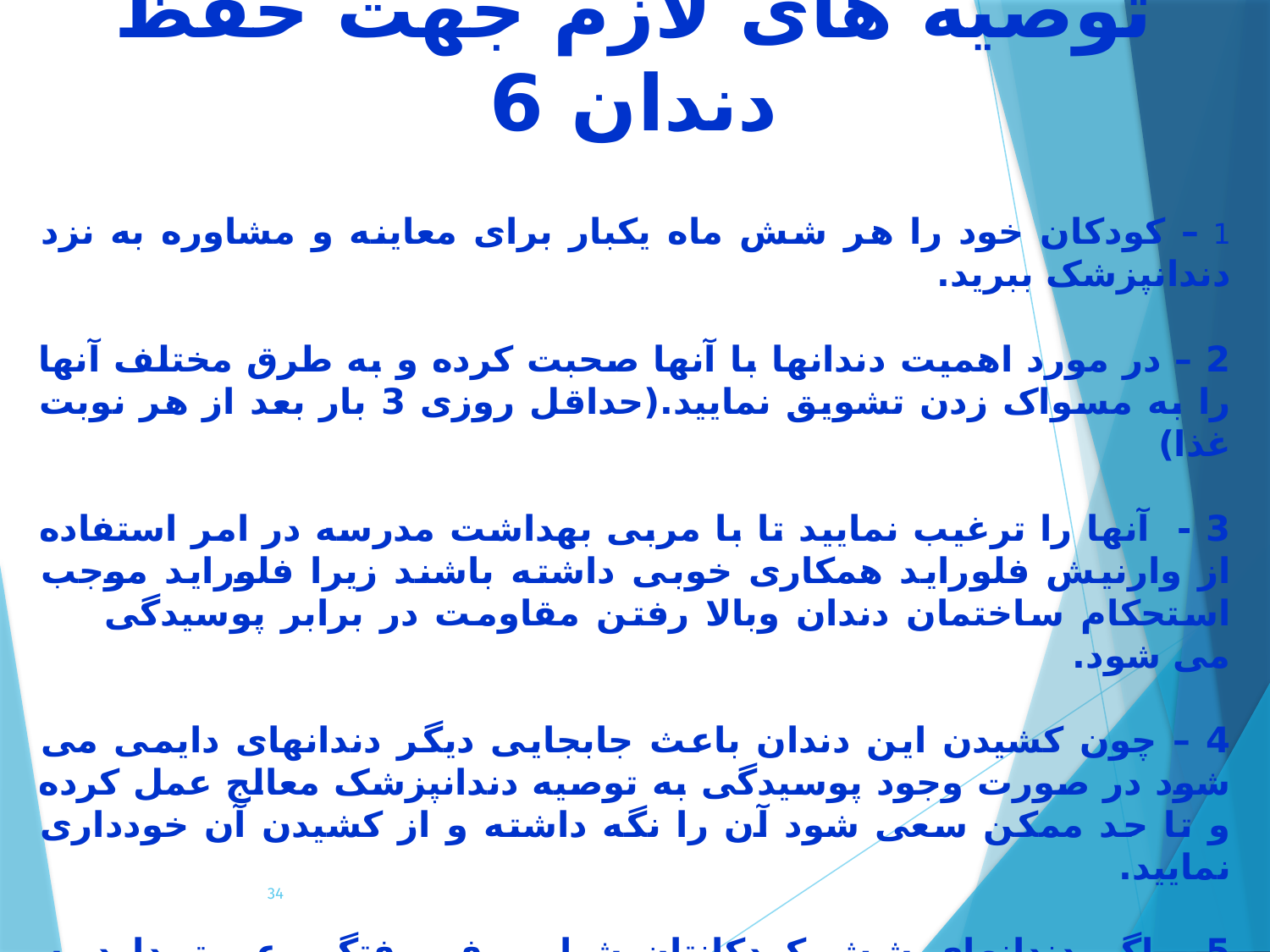

توصیه های لازم جهت حفظ دندان 6

1 – کودکان خود را هر شش ماه یکبار برای معاینه و مشاوره به نزد دندانپزشک ببرید.

2 – در مورد اهمیت دندانها با آنها صحبت کرده و به طرق مختلف آنها را به مسواک زدن تشویق نمایید.(حداقل روزی 3 بار بعد از هر نوبت غذا)

3 -  آنها را ترغیب نمایید تا با مربی بهداشت مدرسه در امر استفاده از وارنیش فلوراید همکاری خوبی داشته باشند زیرا فلوراید موجب استحکام ساختمان دندان وبالا رفتن مقاومت در برابر پوسیدگی     می شود.

4 – چون کشیدن این دندان باعث جابجایی دیگر دندانهای دایمی می شود در صورت وجود پوسیدگی به توصیه دندانپزشک معالج عمل کرده و تا حد ممکن سعی شود آن را نگه داشته و از کشیدن آن خودداری نمایید.

5 – اگر دندانهای شش کودکانتان شیار و فرورفتگی عمیق دارد به توصیه دندانپزشک آن را پر نمایید.(فیشورسیلانت تراپی)
34